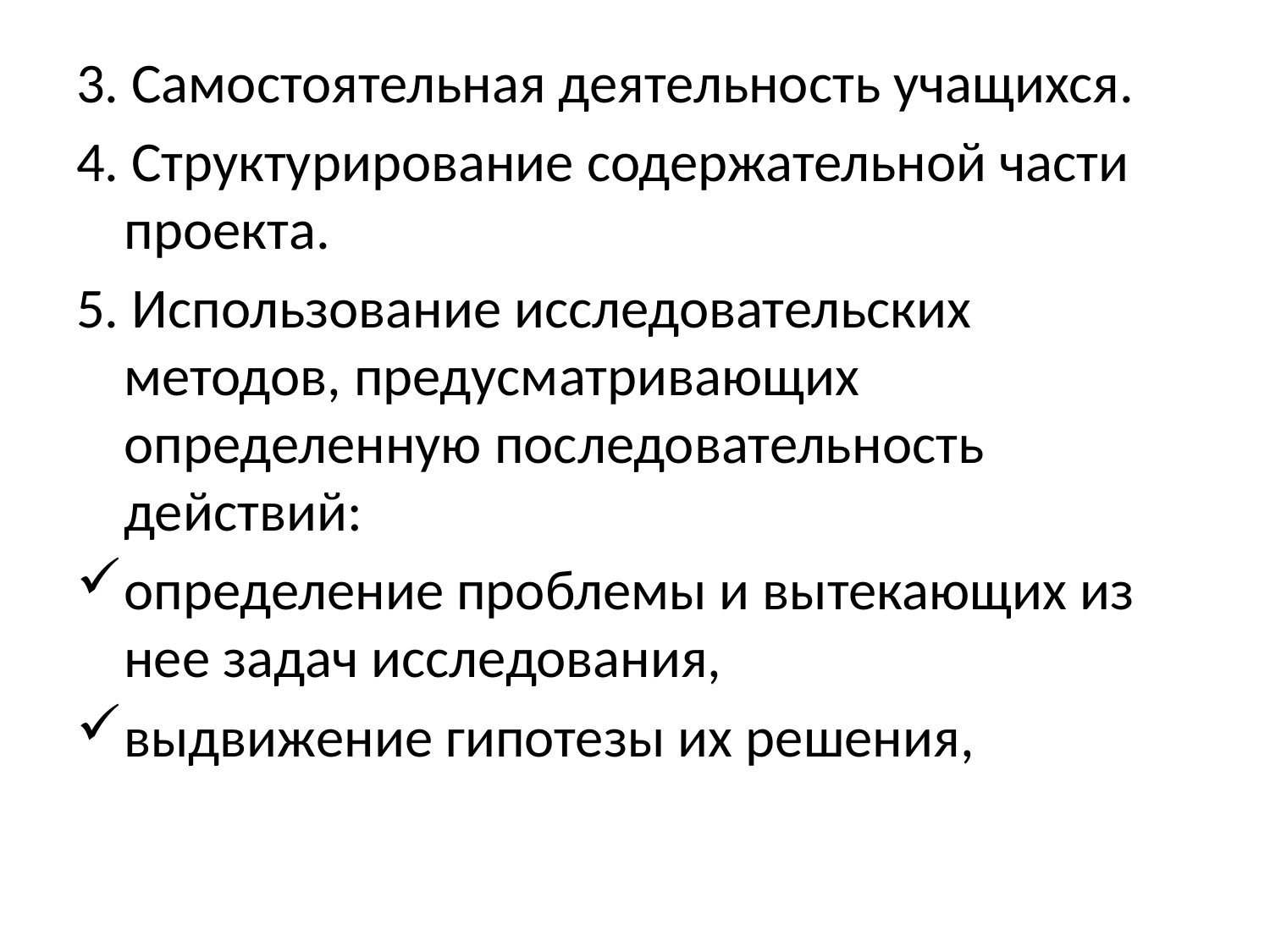

3. Самостоятельная деятельность учащихся.
4. Структурирование содержательной части проекта.
5. Использование исследовательских методов, предусматривающих определенную последовательность действий:
определение проблемы и вытекающих из нее задач исследования,
выдвижение гипотезы их решения,